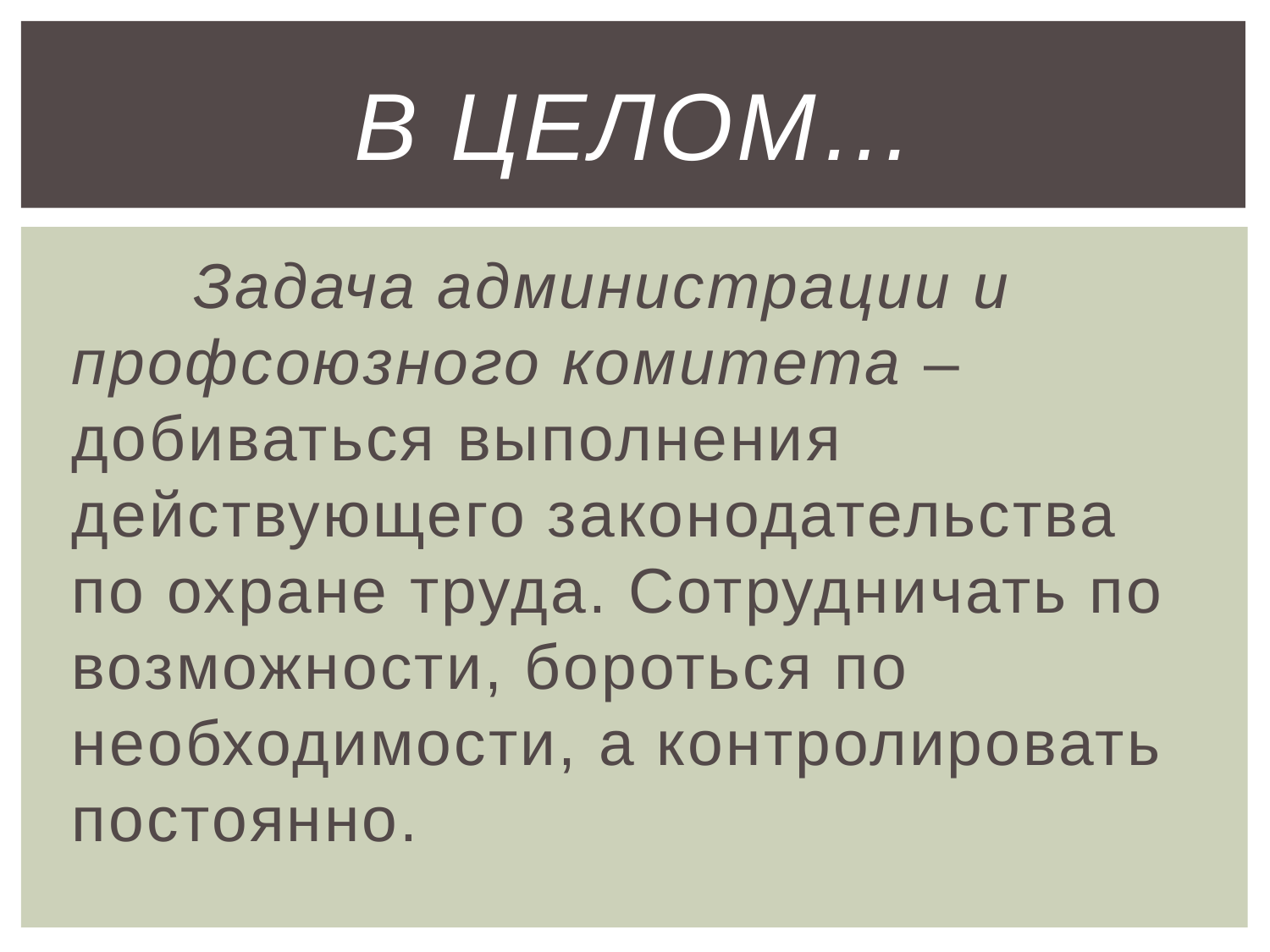

# В ЦЕЛОМ…
      Задача администрации и профсоюзного комитета – добиваться выполнения действующего законодательства по охране труда. Сотрудничать по возможности, бороться по необходимости, а контролировать постоянно.